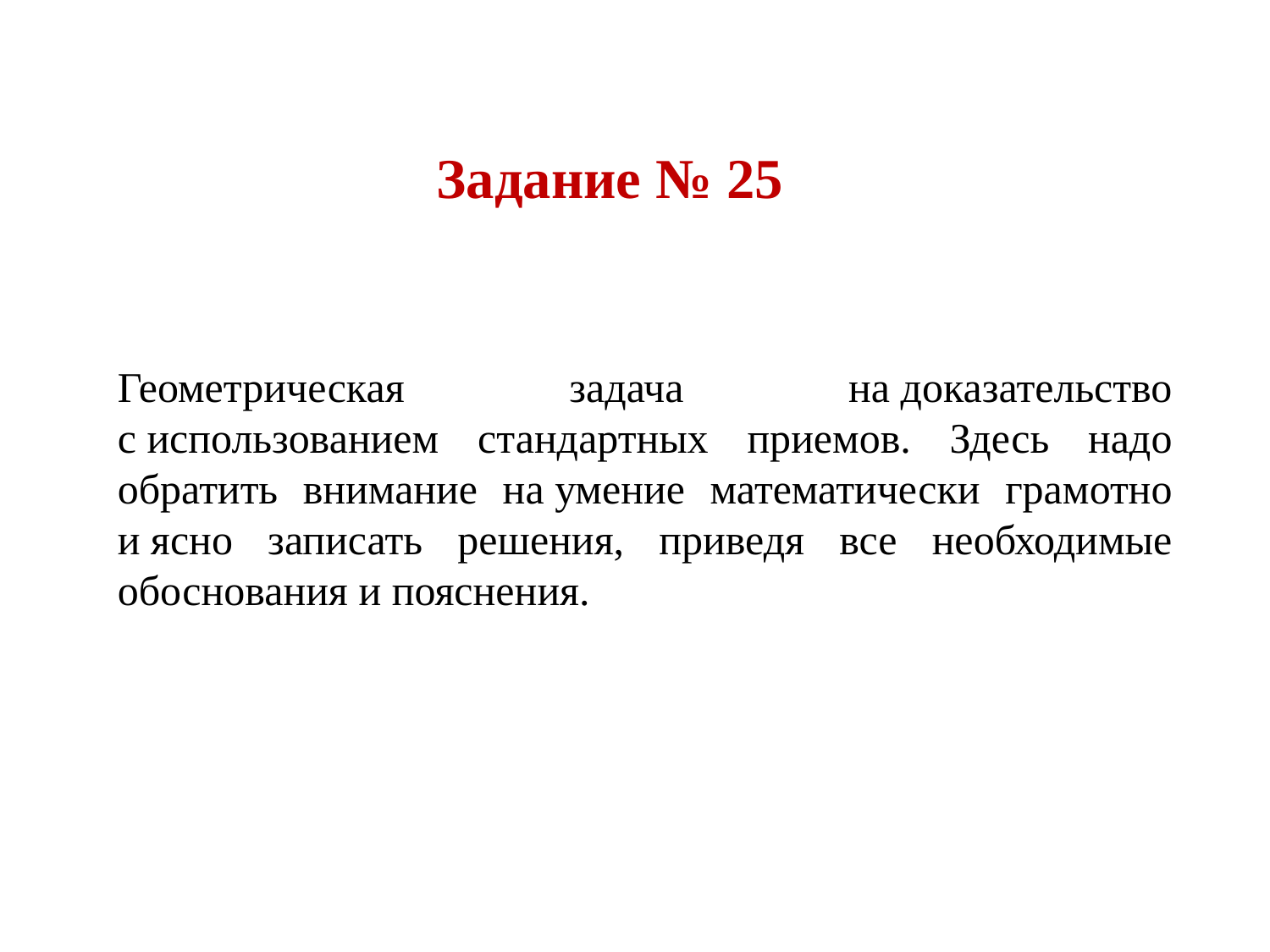

Задание № 25
Геометрическая задача на доказательство с использованием стандартных приемов. Здесь надо обратить внимание на умение математически грамотно и ясно записать решения, приведя все необходимые обоснования и пояснения.